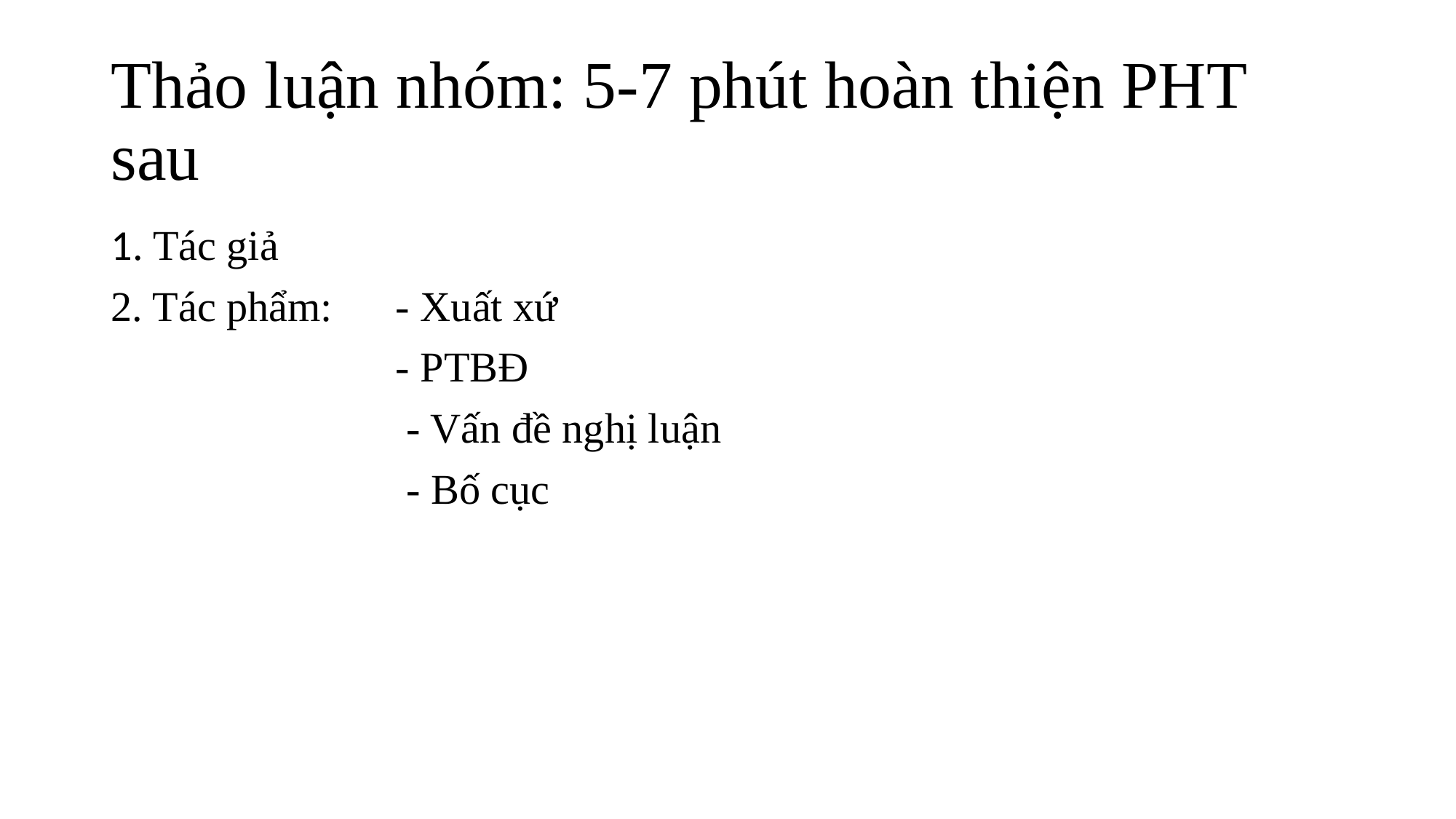

# Thảo luận nhóm: 5-7 phút hoàn thiện PHT  sau
1. Tác giả
2. Tác phẩm:      - Xuất xứ
                           - PTBĐ
                            - Vấn đề nghị luận
                            - Bố cục